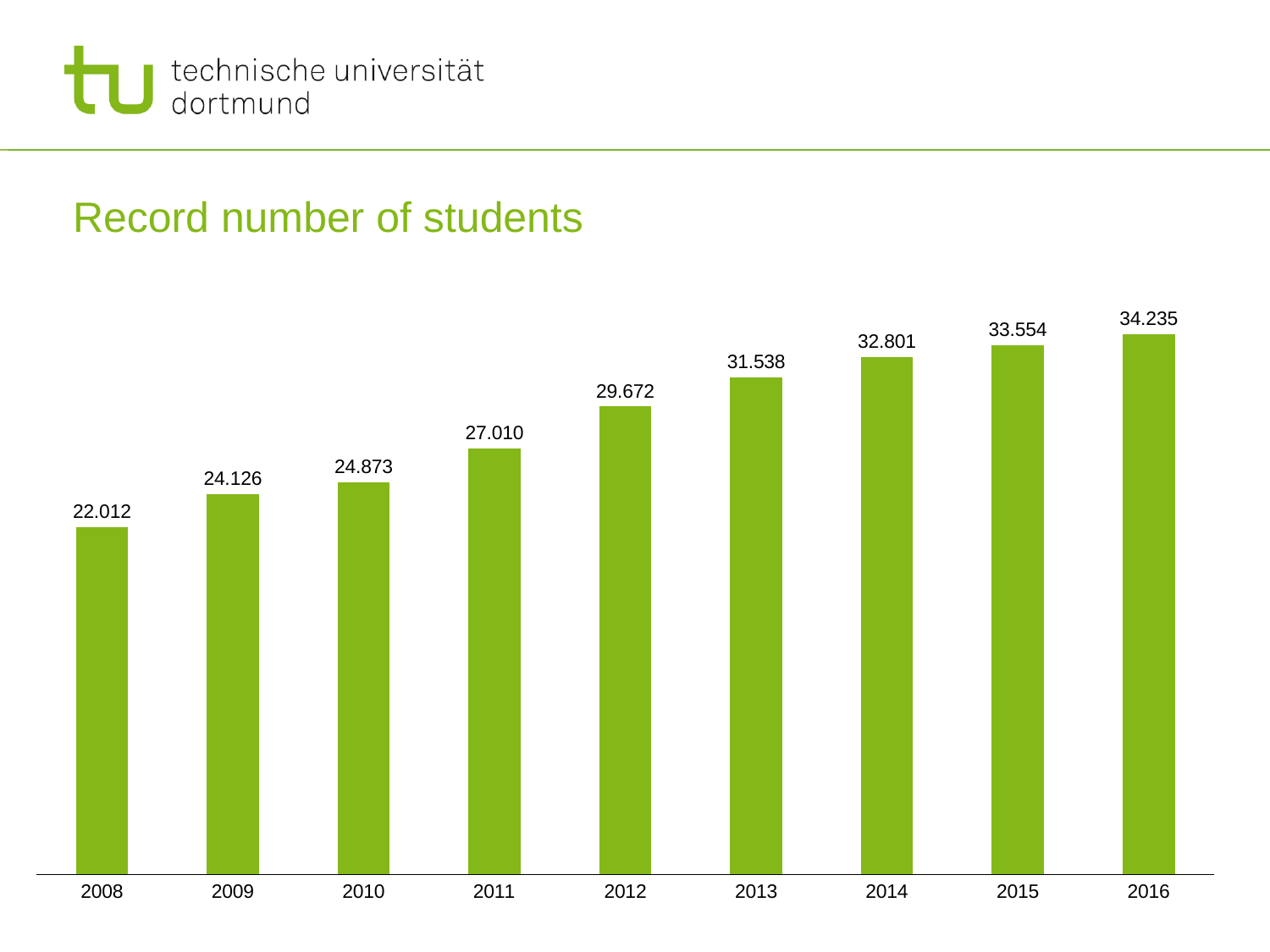

# Record number of students

### Chart

| Category | Studierende |
|---|---|
| 2008 | 22.012 |
| 2009 | 24.126 |
| 2010 | 24.873 |
| 2011 | 27.01 |
| 2012 | 29.672 |
| 2013 | 31.538 |
| 2014 | 32.801 |
| 2015 | 33.554 |
| 2016 | 34.235 |